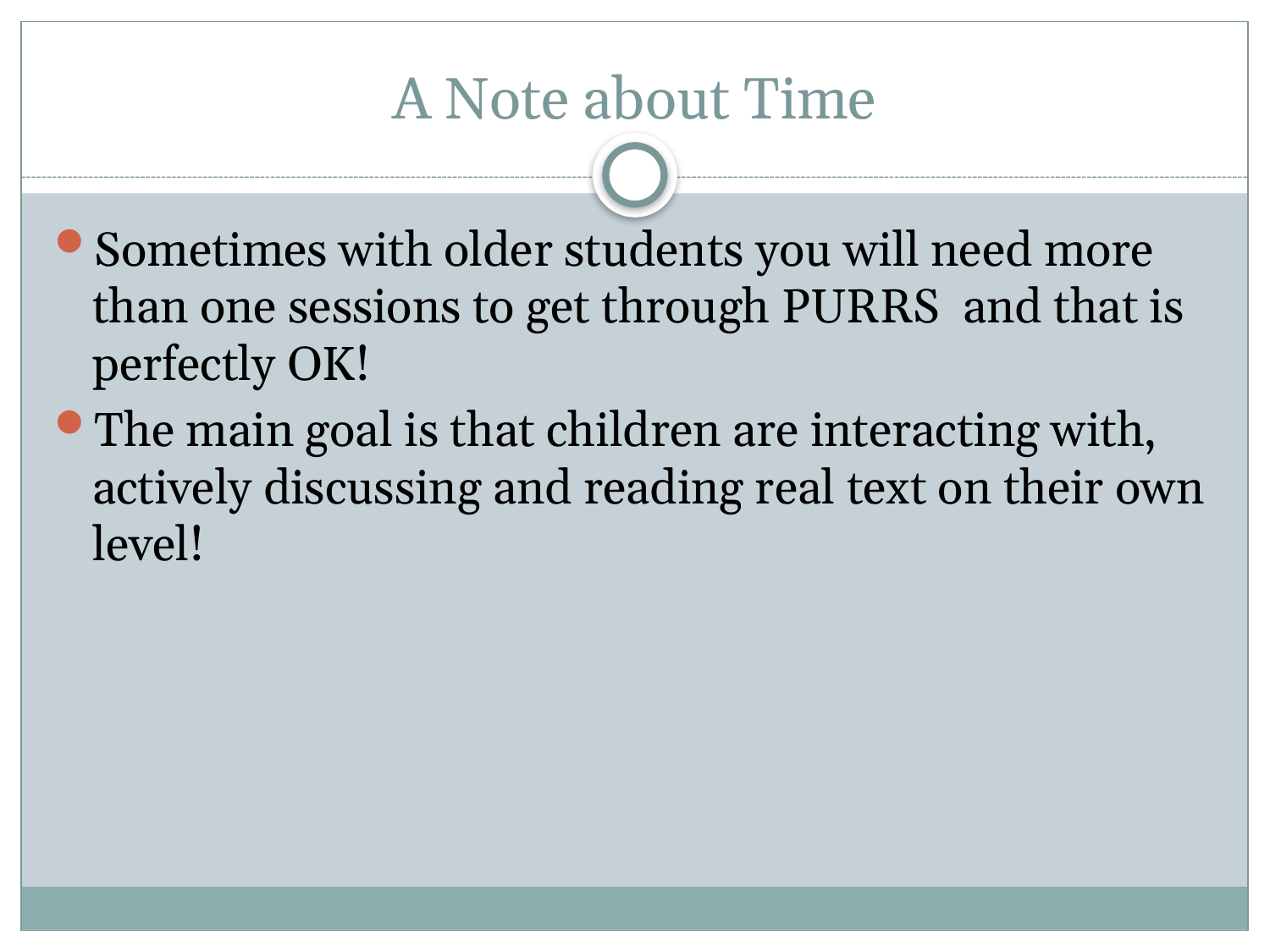

# A Note about Time
Sometimes with older students you will need more than one sessions to get through PURRS  and that is perfectly OK!
The main goal is that children are interacting with, actively discussing and reading real text on their own level!